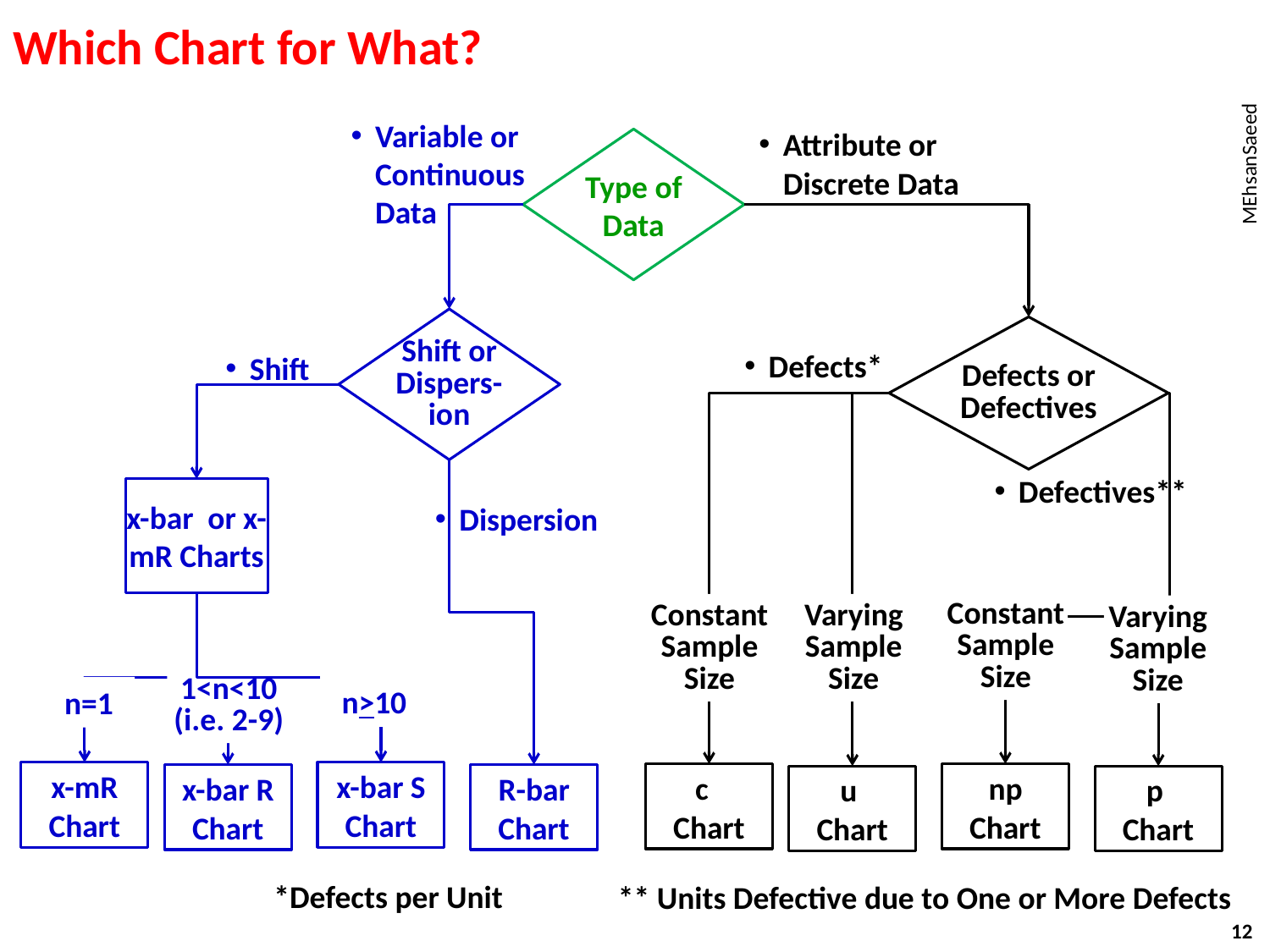

# Which Chart for What?
Variable or Continuous Data
Attribute or Discrete Data
Type of Data
MEhsanSaeed
Shift or Dispers-ion
Defects or Defectives
Defects*
*Defects per Unit
Shift
x-bar  or x-mR Charts
Constant Sample Size
c   Chart
Varying Sample Size
u  Chart
Constant Sample Size
np Chart
Varying Sample Size
p  Chart
R-bar Chart
Defectives**
** Units Defective due to One or More Defects
Dispersion
n=1
x-mR Chart
1<n<10
(i.e. 2-9)
x-bar R Chart
n>10
x-bar S Chart
12